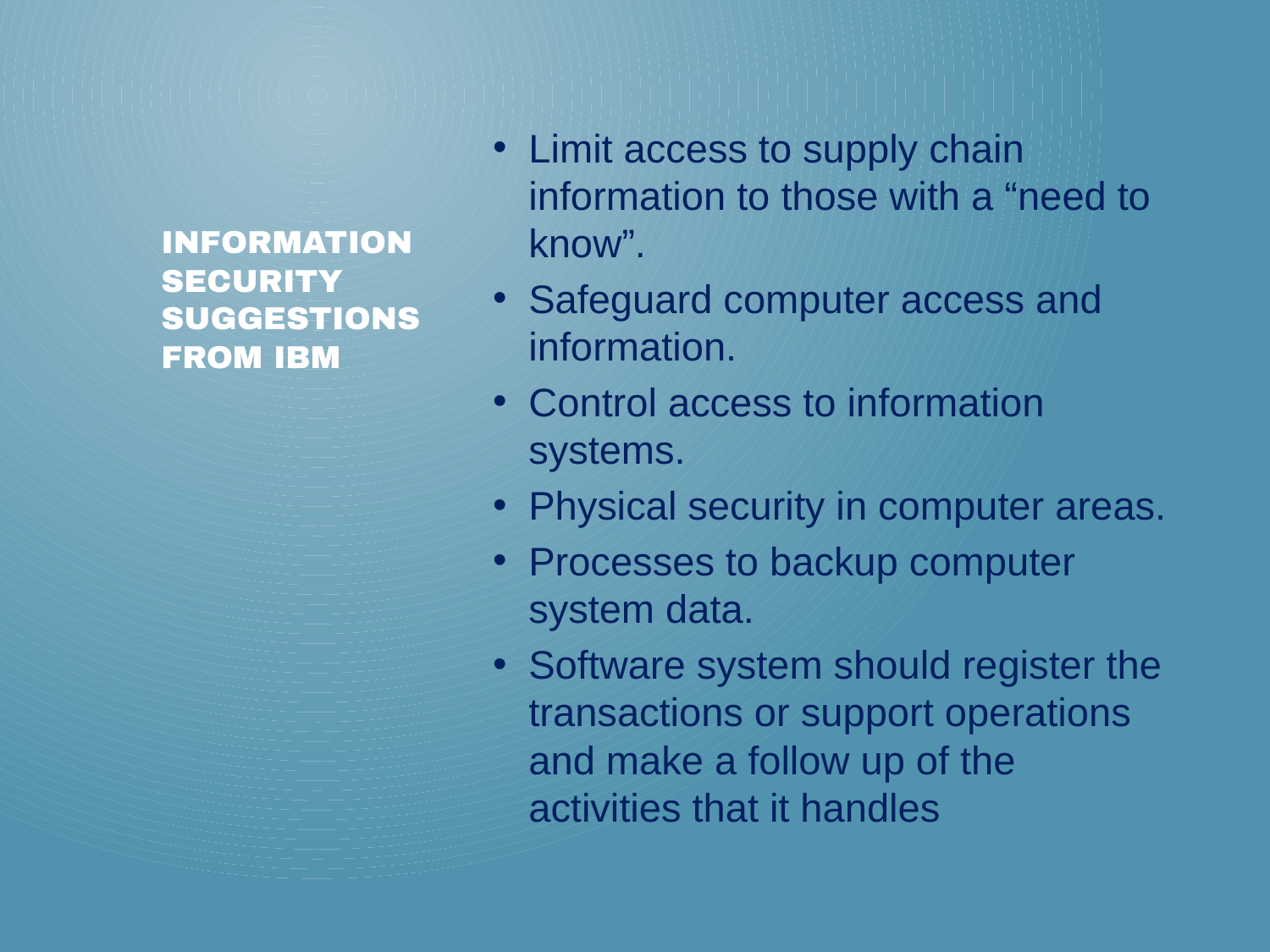

Limit access to supply chain information to those with a “need to know”.
Safeguard computer access and information.
Control access to information systems.
Physical security in computer areas.
Processes to backup computer system data.
Software system should register the transactions or support operations and make a follow up of the activities that it handles

# Information security suggestions from ibm